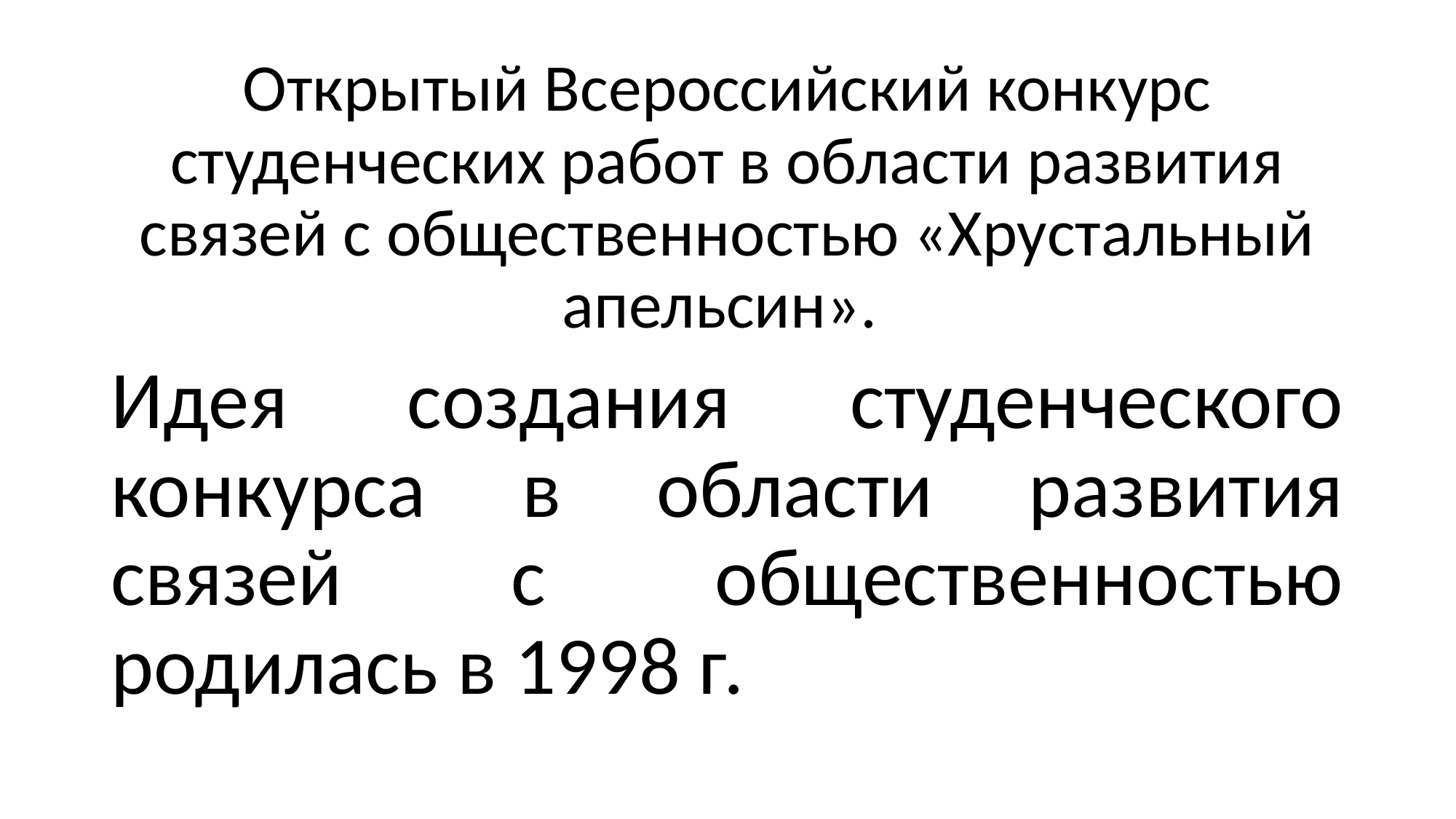

# Открытый Всероссийский конкурс студенческих работ в области развития связей с общественностью «Хрустальный апельсин».
Идея создания студенческого конкурса в области развития связей с общественностью родилась в 1998 г.